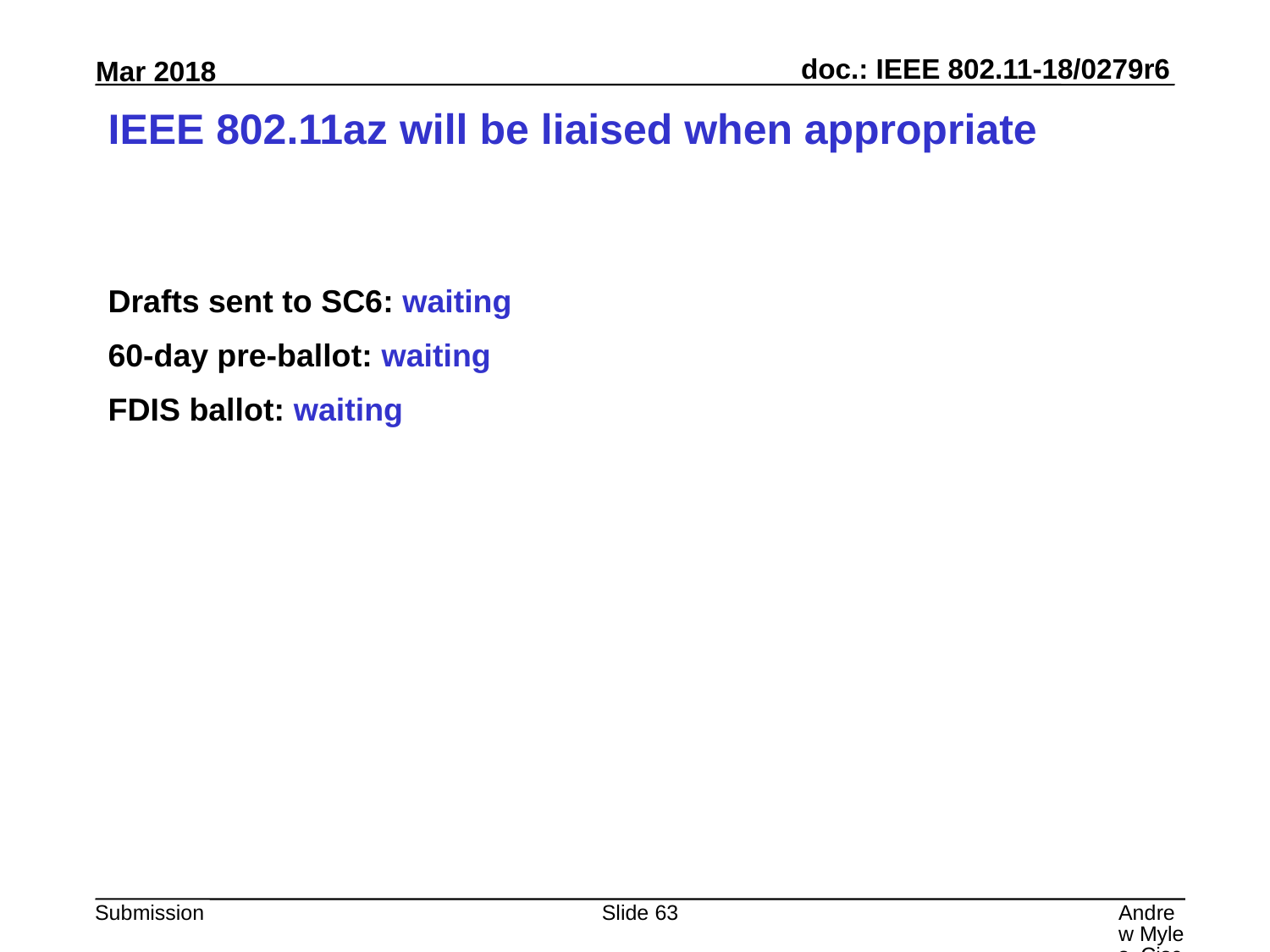

# IEEE 802.11az will be liaised when appropriate
Drafts sent to SC6: waiting
60-day pre-ballot: waiting
FDIS ballot: waiting
Slide 63
Andrew Myles, Cisco